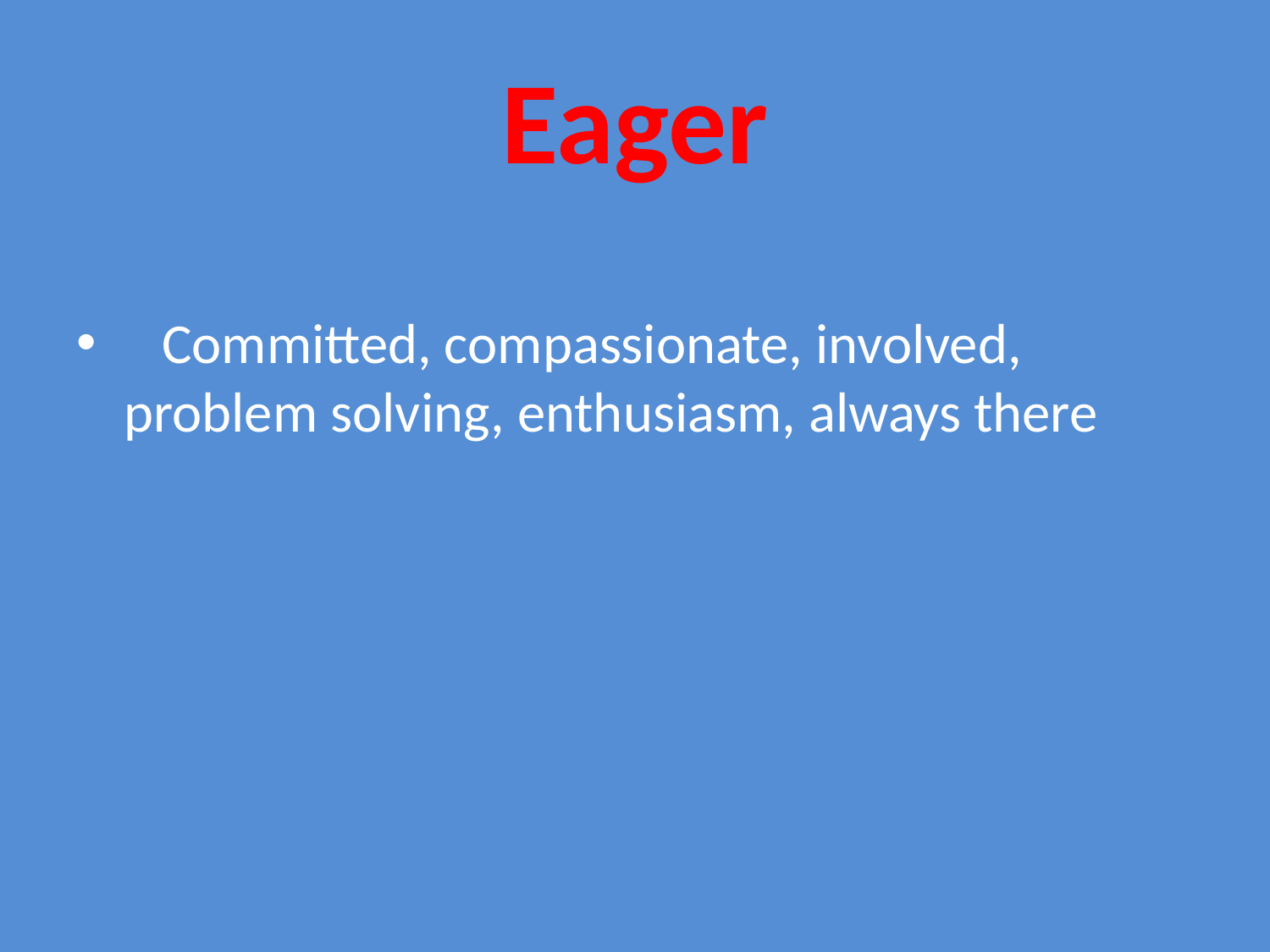

# Eager

   Committed, compassionate, involved, problem solving, enthusiasm, always there